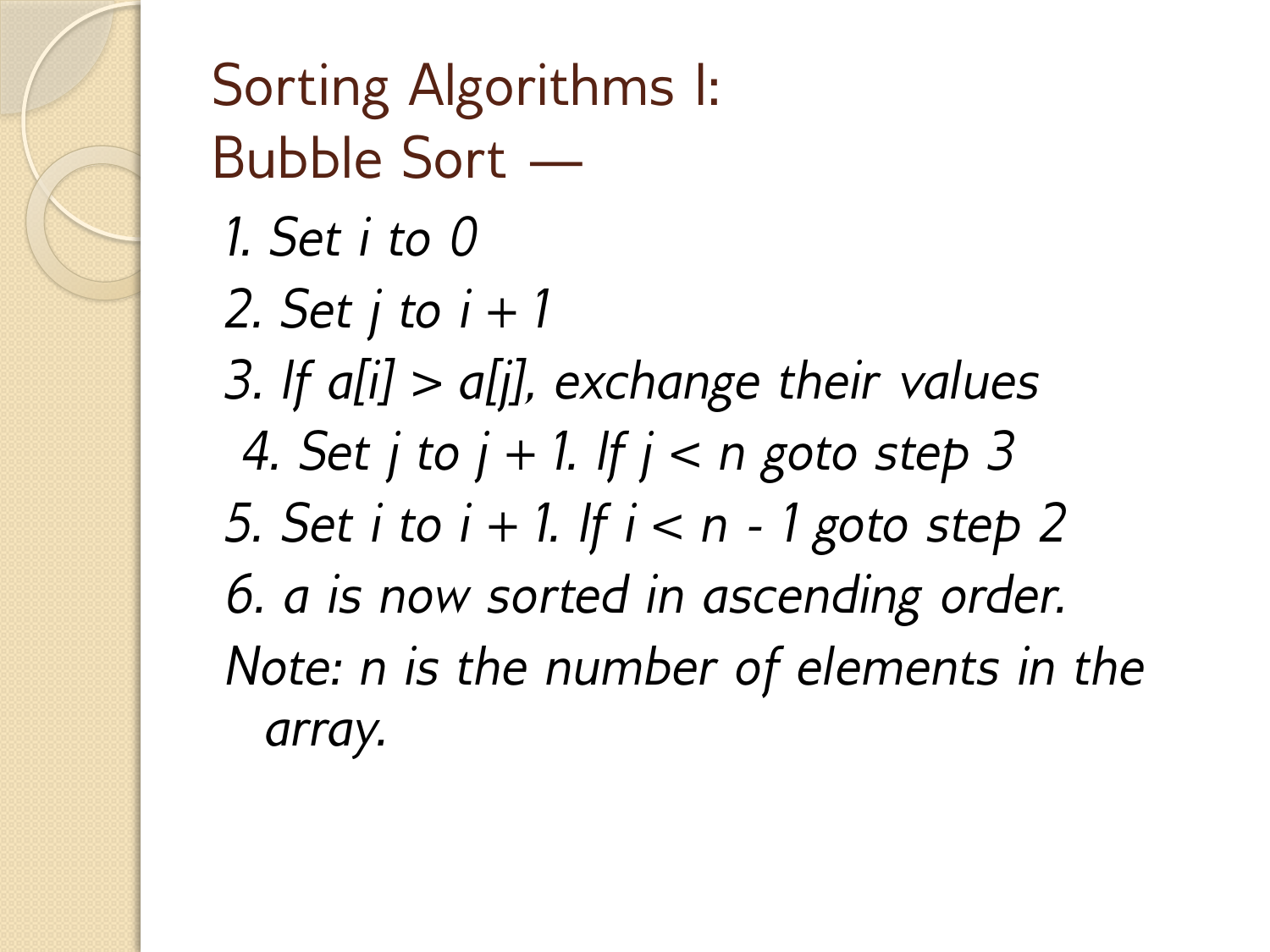

# Sorting Algorithms I: Bubble Sort —
1. Set i to 0
2. Set j to i + 1
3. If a[i] > a[j], exchange their values
 4. Set j to j + 1. If j < n goto step 3
5. Set i to i + 1. If i < n - 1 goto step 2
6. a is now sorted in ascending order.
Note: n is the number of elements in the array.